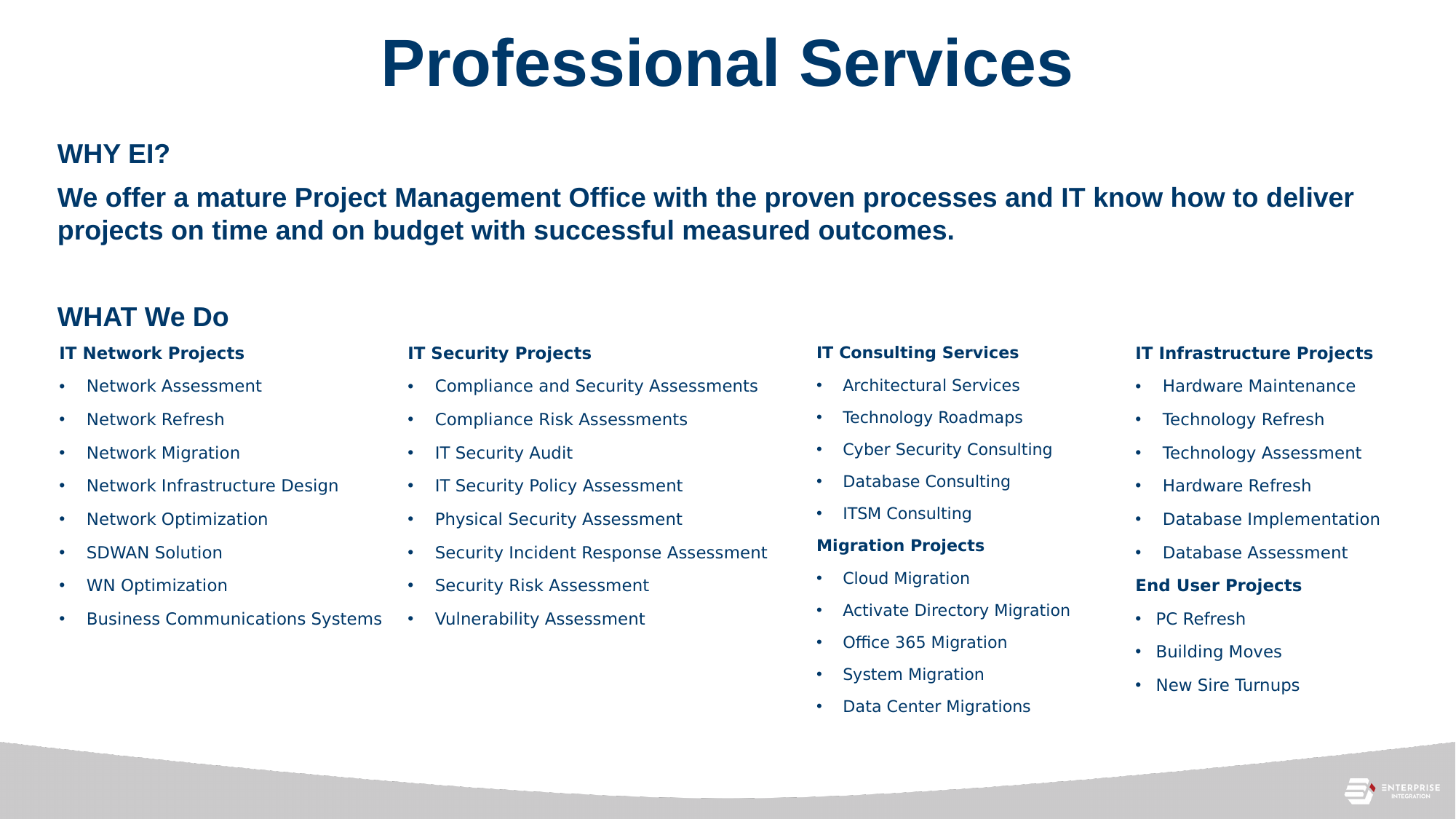

# Professional Services
WHY EI?
We offer a mature Project Management Office with the proven processes and IT know how to deliver projects on time and on budget with successful measured outcomes.

WHAT We Do
IT Consulting Services
Architectural Services
Technology Roadmaps
Cyber Security Consulting
Database Consulting
ITSM Consulting
Migration Projects
Cloud Migration
Activate Directory Migration
Office 365 Migration
System Migration
Data Center Migrations

IT Network Projects
Network Assessment
Network Refresh
Network Migration
Network Infrastructure Design
Network Optimization
SDWAN Solution
WN Optimization
Business Communications Systems

IT Security Projects
Compliance and Security Assessments
Compliance Risk Assessments
IT Security Audit
IT Security Policy Assessment
Physical Security Assessment
Security Incident Response Assessment
Security Risk Assessment
Vulnerability Assessment

IT Infrastructure Projects
Hardware Maintenance
Technology Refresh
Technology Assessment
Hardware Refresh
Database Implementation
Database Assessment
End User Projects
PC Refresh
Building Moves
New Sire Turnups